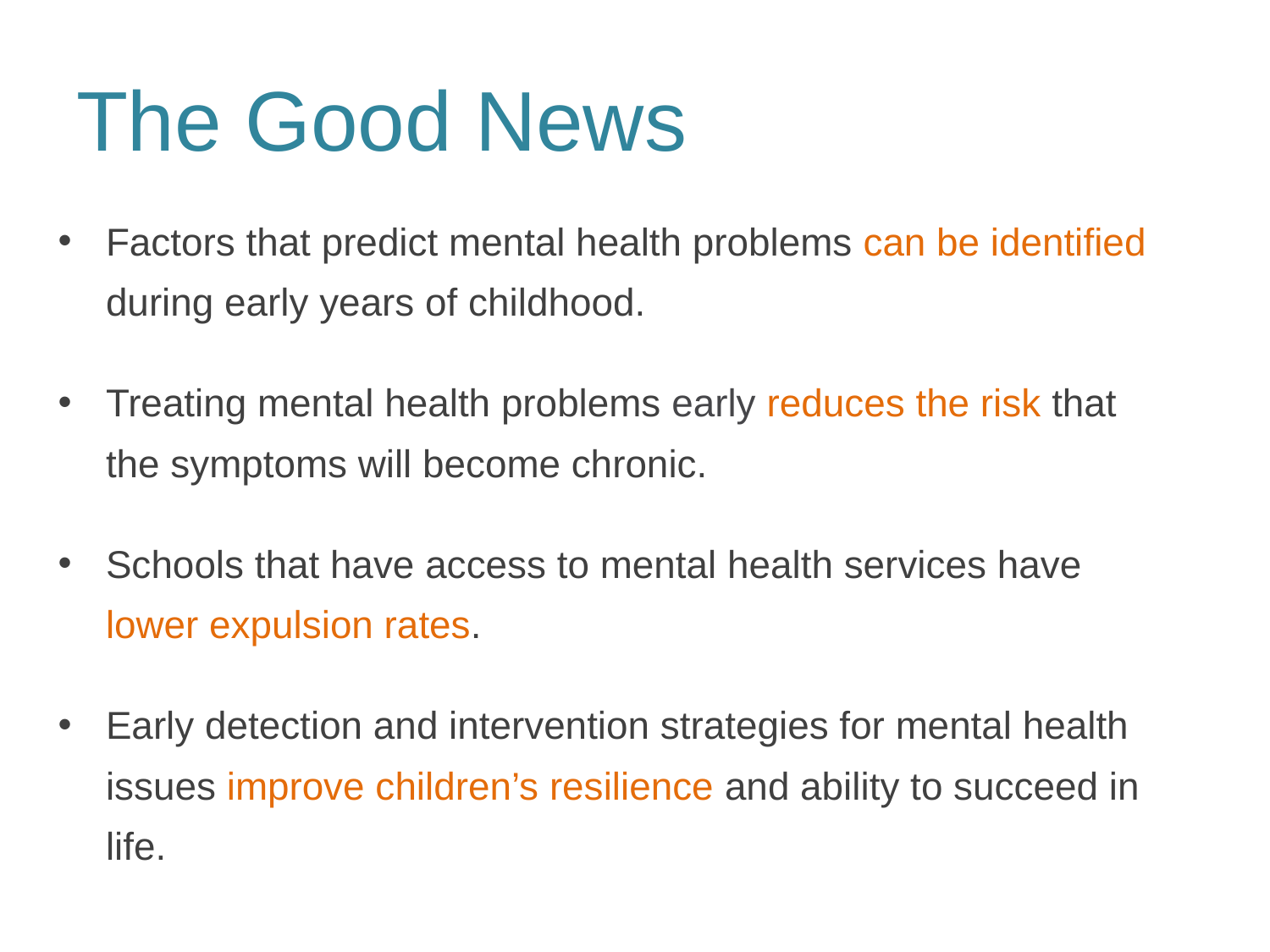

# The Good News

Factors that predict mental health problems can be identified during early years of childhood.

Treating mental health problems early reduces the risk that the symptoms will become chronic.

Schools that have access to mental health services have lower expulsion rates.

Early detection and intervention strategies for mental health issues improve children’s resilience and ability to succeed in life.